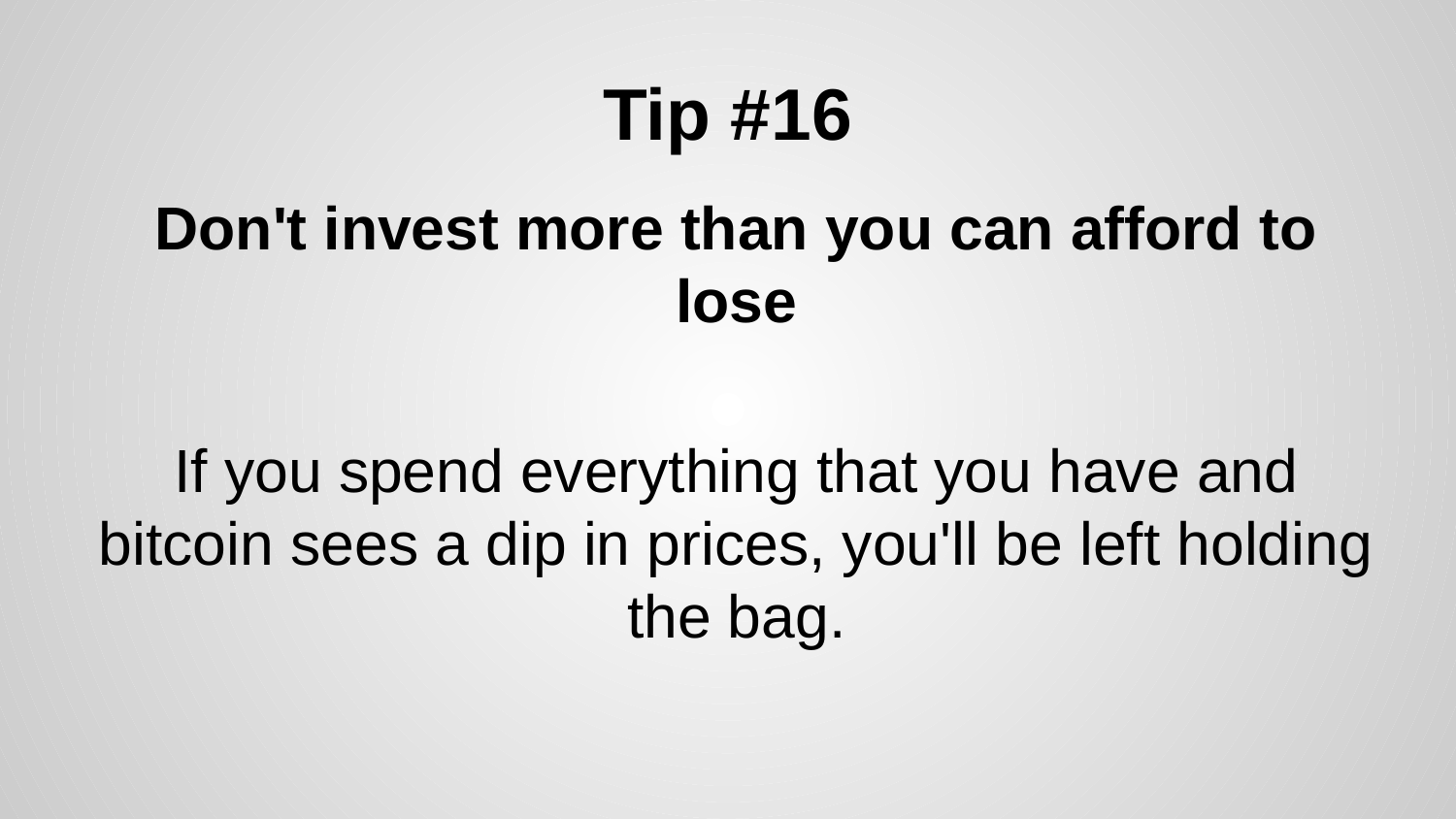

# Tip #16

Don't invest more than you can afford to lose

If you spend everything that you have and bitcoin sees a dip in prices, you'll be left holding the bag.